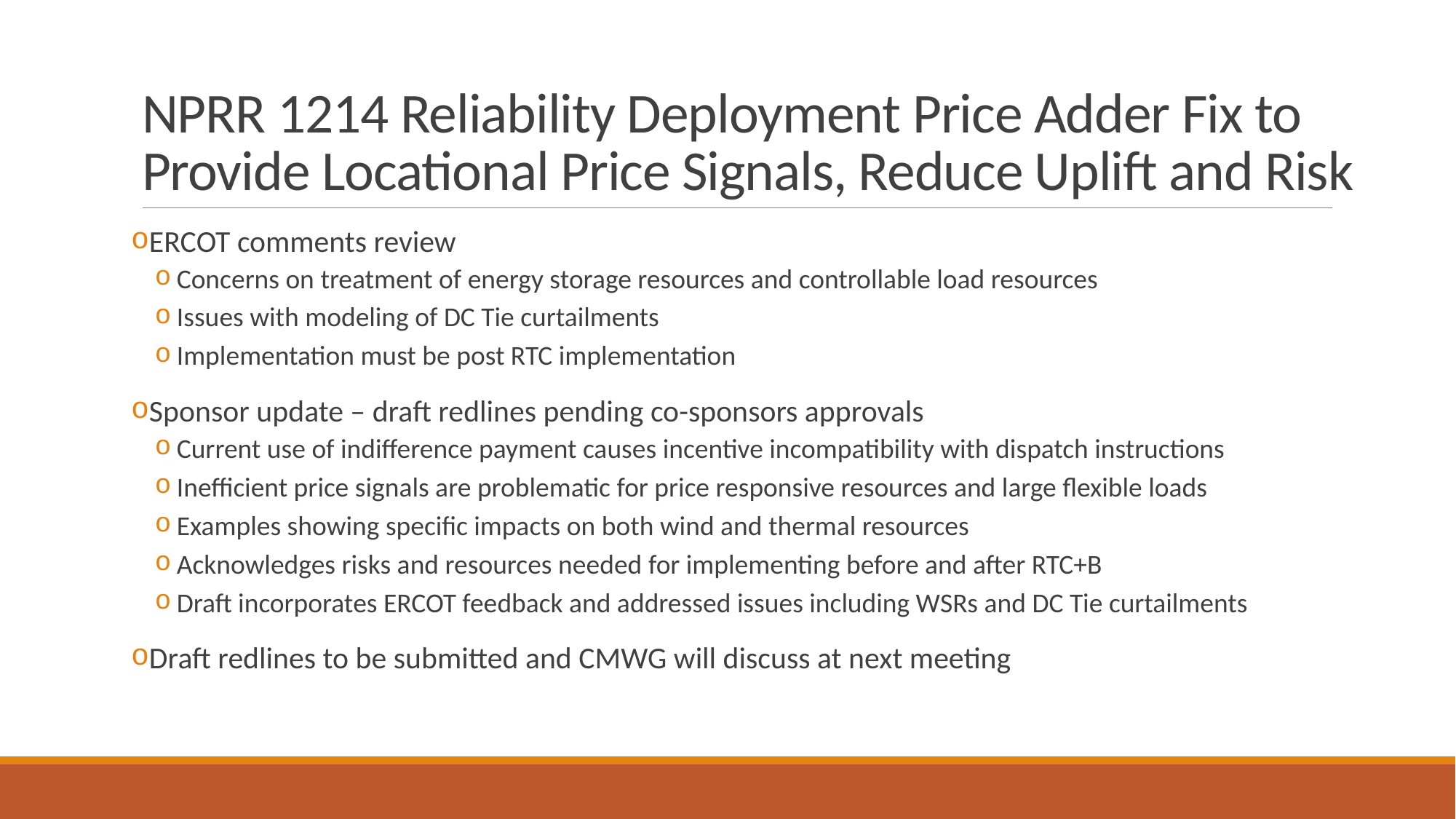

# NPRR 1214 Reliability Deployment Price Adder Fix to Provide Locational Price Signals, Reduce Uplift and Risk
ERCOT comments review
Concerns on treatment of energy storage resources and controllable load resources
Issues with modeling of DC Tie curtailments
Implementation must be post RTC implementation
Sponsor update – draft redlines pending co-sponsors approvals
Current use of indifference payment causes incentive incompatibility with dispatch instructions
Inefficient price signals are problematic for price responsive resources and large flexible loads
Examples showing specific impacts on both wind and thermal resources
Acknowledges risks and resources needed for implementing before and after RTC+B
Draft incorporates ERCOT feedback and addressed issues including WSRs and DC Tie curtailments
Draft redlines to be submitted and CMWG will discuss at next meeting